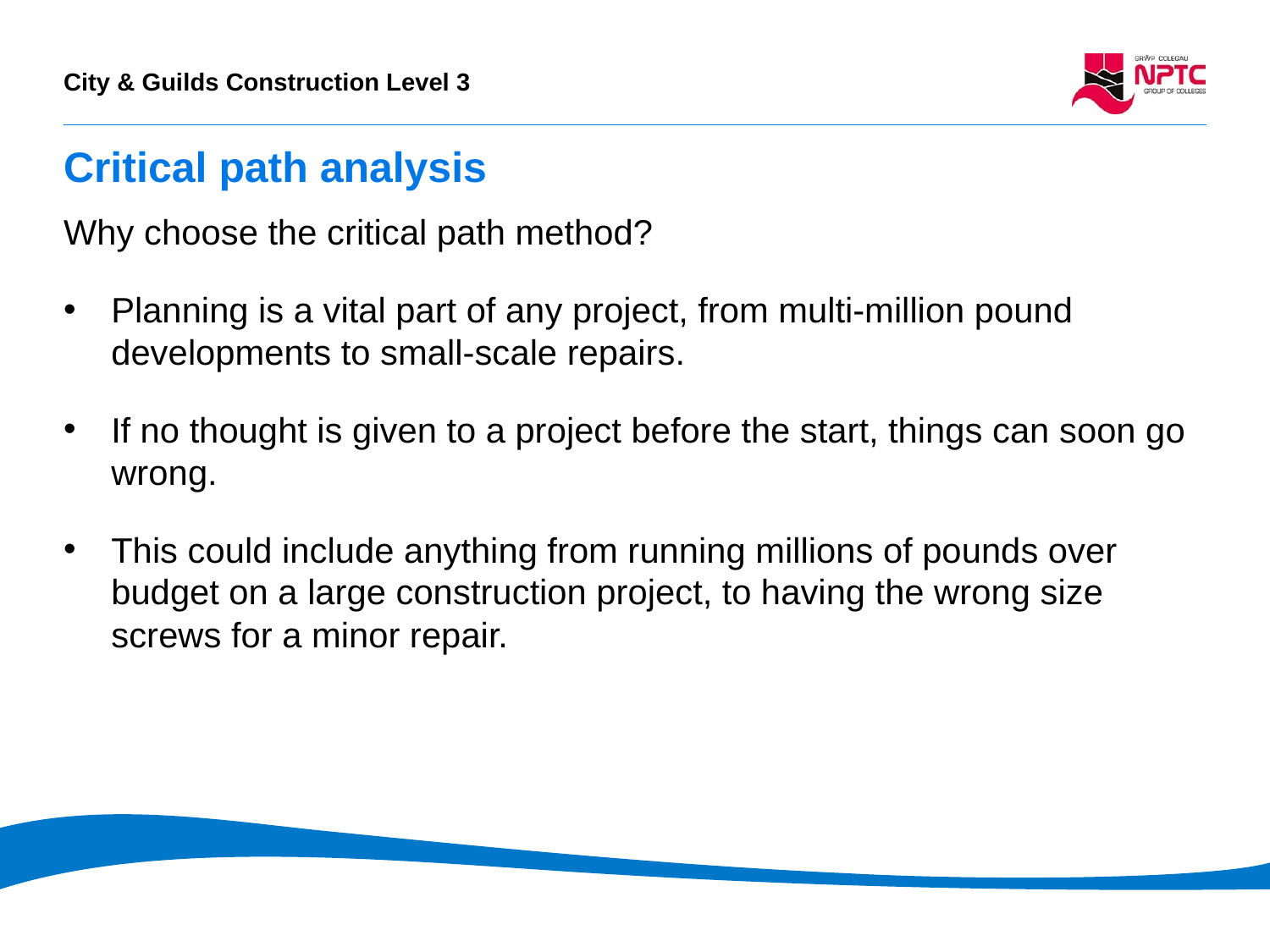

# Critical path analysis
Why choose the critical path method?
Planning is a vital part of any project, from multi-million pound developments to small-scale repairs.
If no thought is given to a project before the start, things can soon go wrong.
This could include anything from running millions of pounds over budget on a large construction project, to having the wrong size screws for a minor repair.